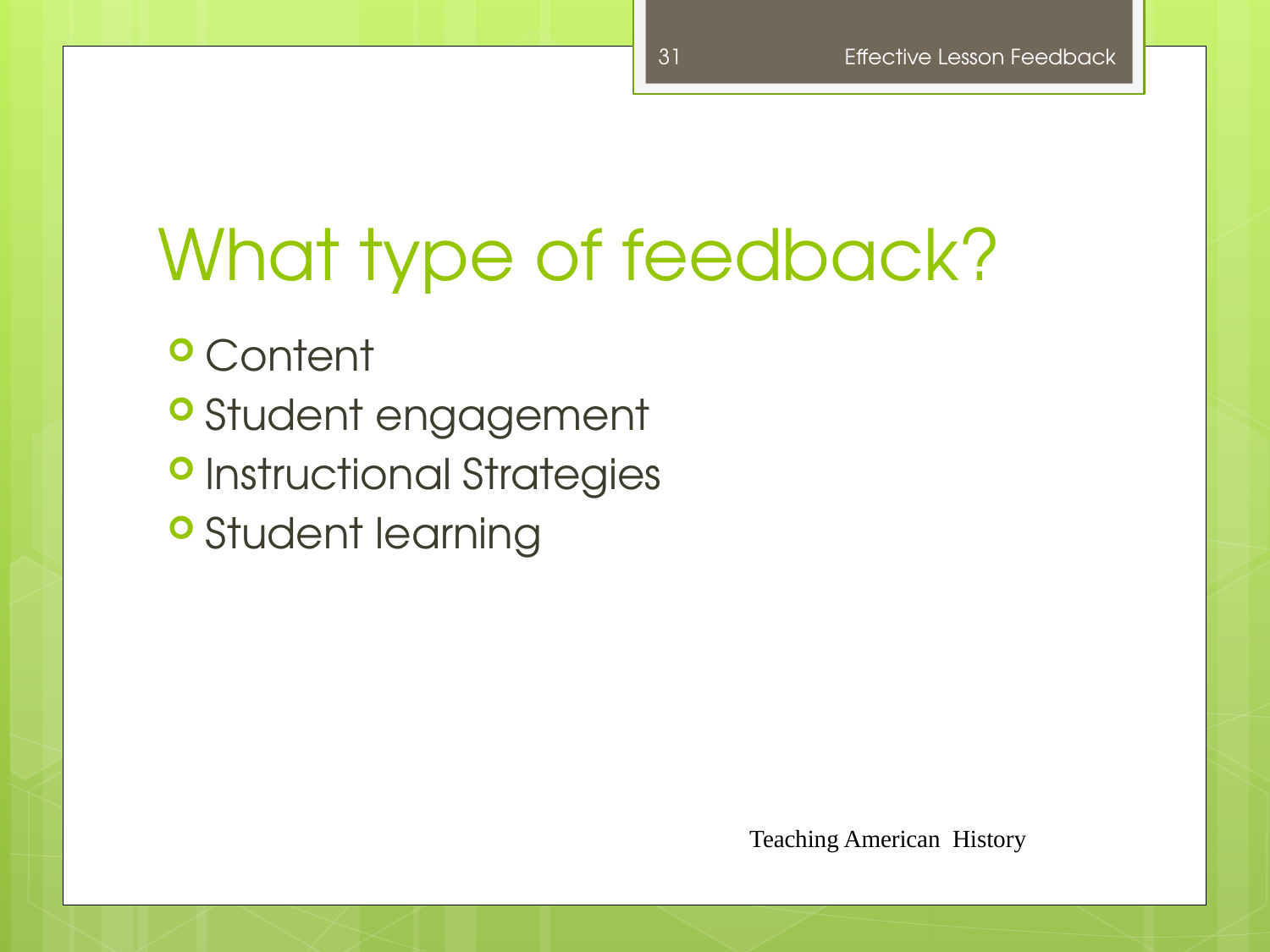

31
Effective Lesson Feedback
# What type of feedback?
Content
Student engagement
Instructional Strategies
Student learning
Teaching American  History